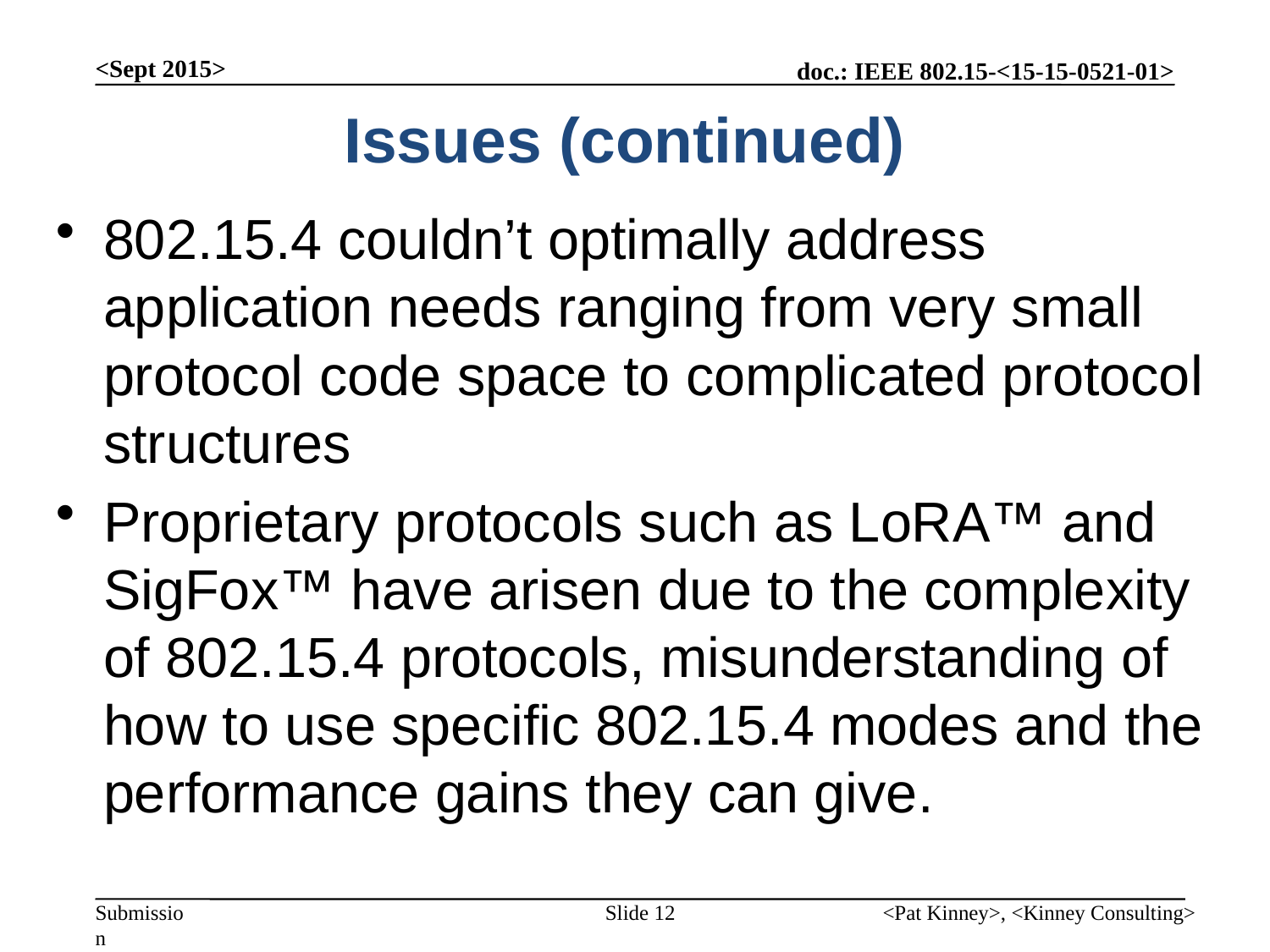

<Sept 2015>
# Issues (continued)
802.15.4 couldn’t optimally address application needs ranging from very small protocol code space to complicated protocol structures
Proprietary protocols such as LoRA™ and SigFox™ have arisen due to the complexity of 802.15.4 protocols, misunderstanding of how to use specific 802.15.4 modes and the performance gains they can give.
Slide 12
<Pat Kinney>, <Kinney Consulting>